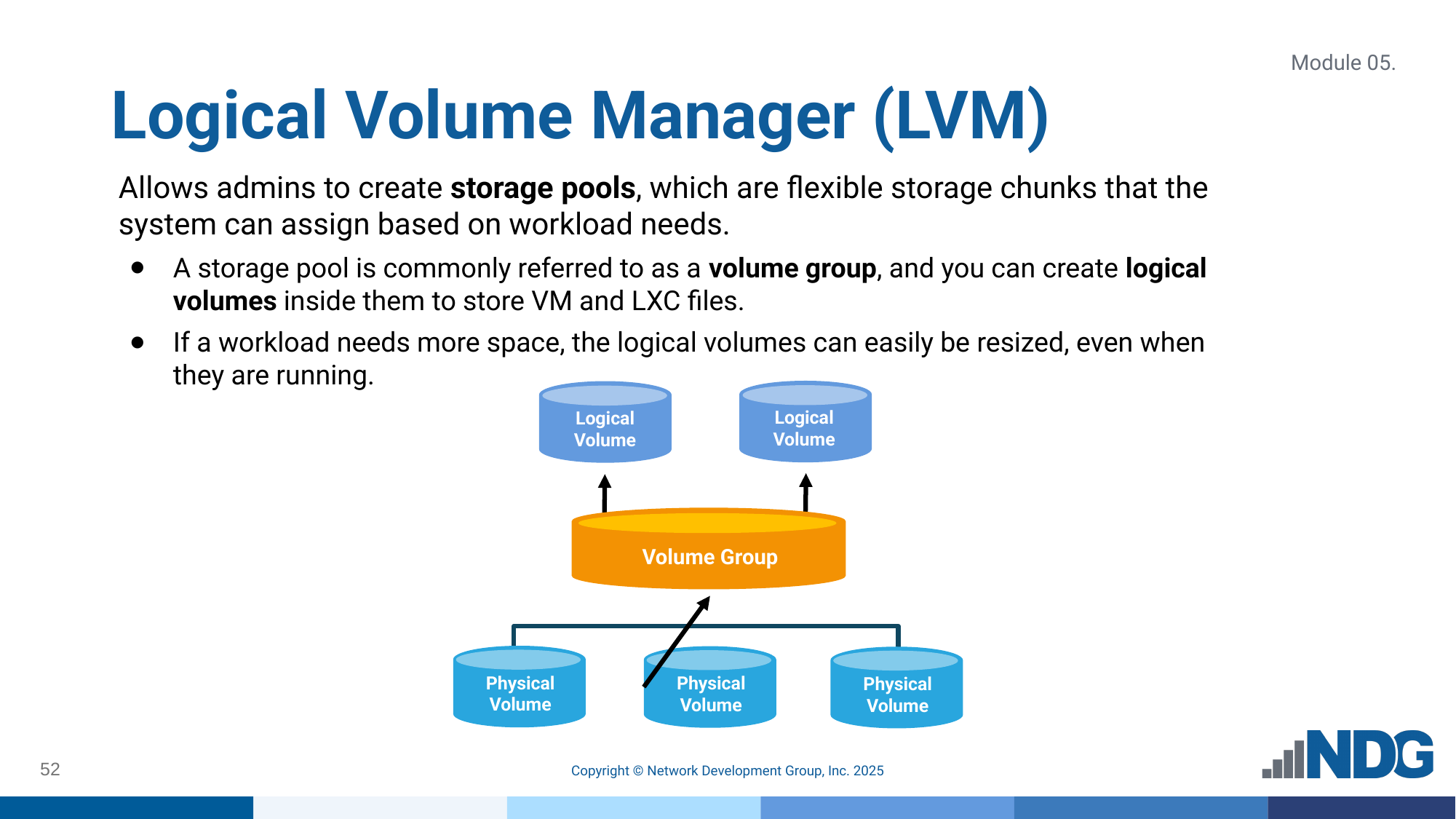

# Logical Volume Manager (LVM)
Module 05.
Allows admins to create storage pools, which are flexible storage chunks that the system can assign based on workload needs.
A storage pool is commonly referred to as a volume group, and you can create logical volumes inside them to store VM and LXC files.
If a workload needs more space, the logical volumes can easily be resized, even when they are running.

Logical Volume

Logical Volume

Volume Group

Physical Volume

Physical Volume

Physical Volume